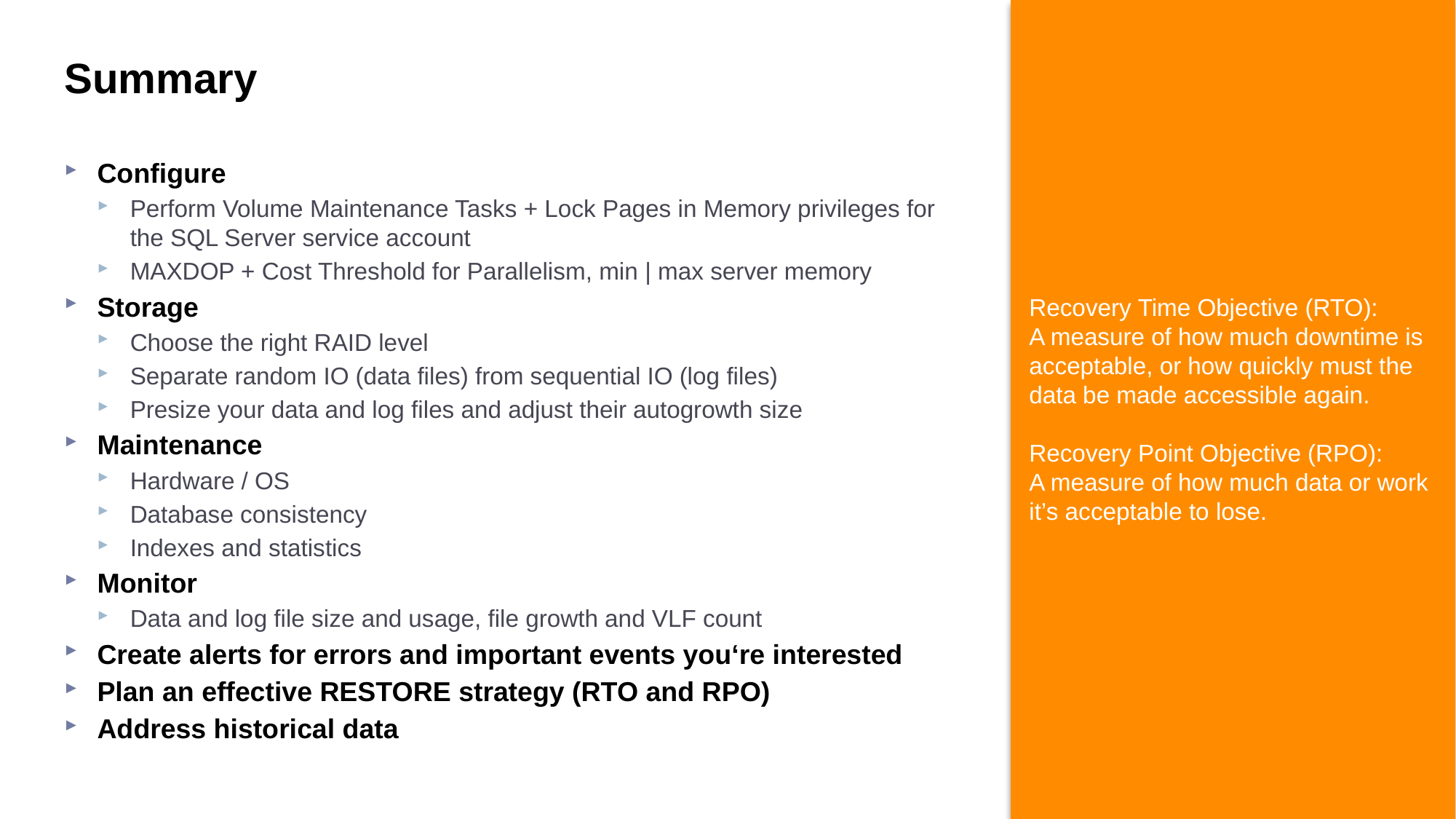

# Summary
Configure
Perform Volume Maintenance Tasks + Lock Pages in Memory privileges for the SQL Server service account
MAXDOP + Cost Threshold for Parallelism, min | max server memory
Storage
Choose the right RAID level
Separate random IO (data files) from sequential IO (log files)
Presize your data and log files and adjust their autogrowth size
Maintenance
Hardware / OS
Database consistency
Indexes and statistics
Monitor
Data and log file size and usage, file growth and VLF count
Create alerts for errors and important events you‘re interested
Plan an effective RESTORE strategy (RTO and RPO)
Address historical data
Recovery Time Objective (RTO):
A measure of how much downtime is acceptable, or how quickly must the data be made accessible again.

Recovery Point Objective (RPO):
A measure of how much data or work it’s acceptable to lose.